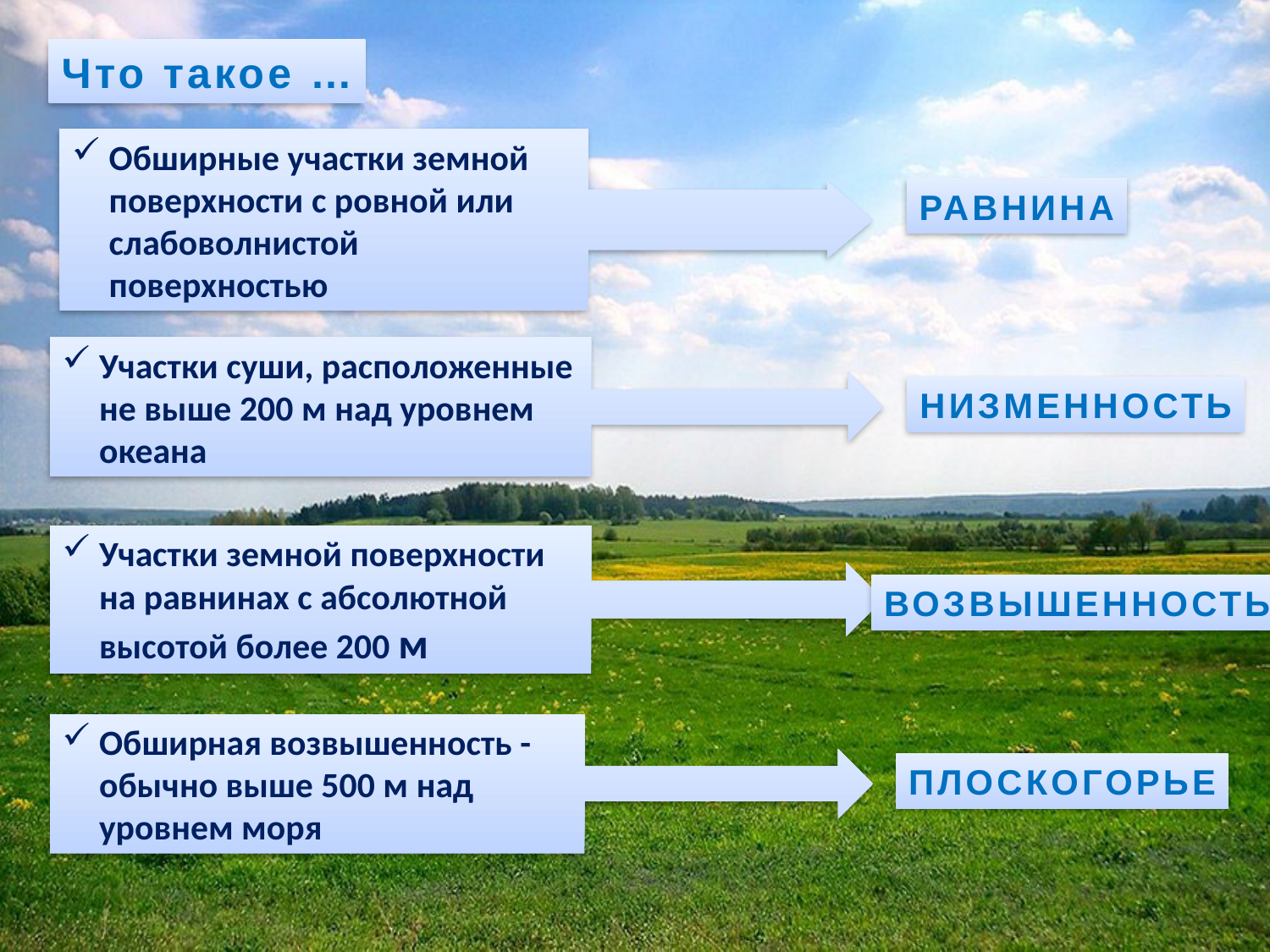

Что такое …
Обширные участки земной поверхности с ровной или     слабоволнистой поверхностью
РАВНИНА
Участки суши, расположенные не выше 200 м над уровнем океана
НИЗМЕННОСТЬ
Участки земной поверхности на равнинах с абсолютной высотой более 200 м
ВОЗВЫШЕННОСТЬ
Обширная возвышенность - обычно выше 500 м над уровнем моря
ПЛОСКОГОРЬЕ